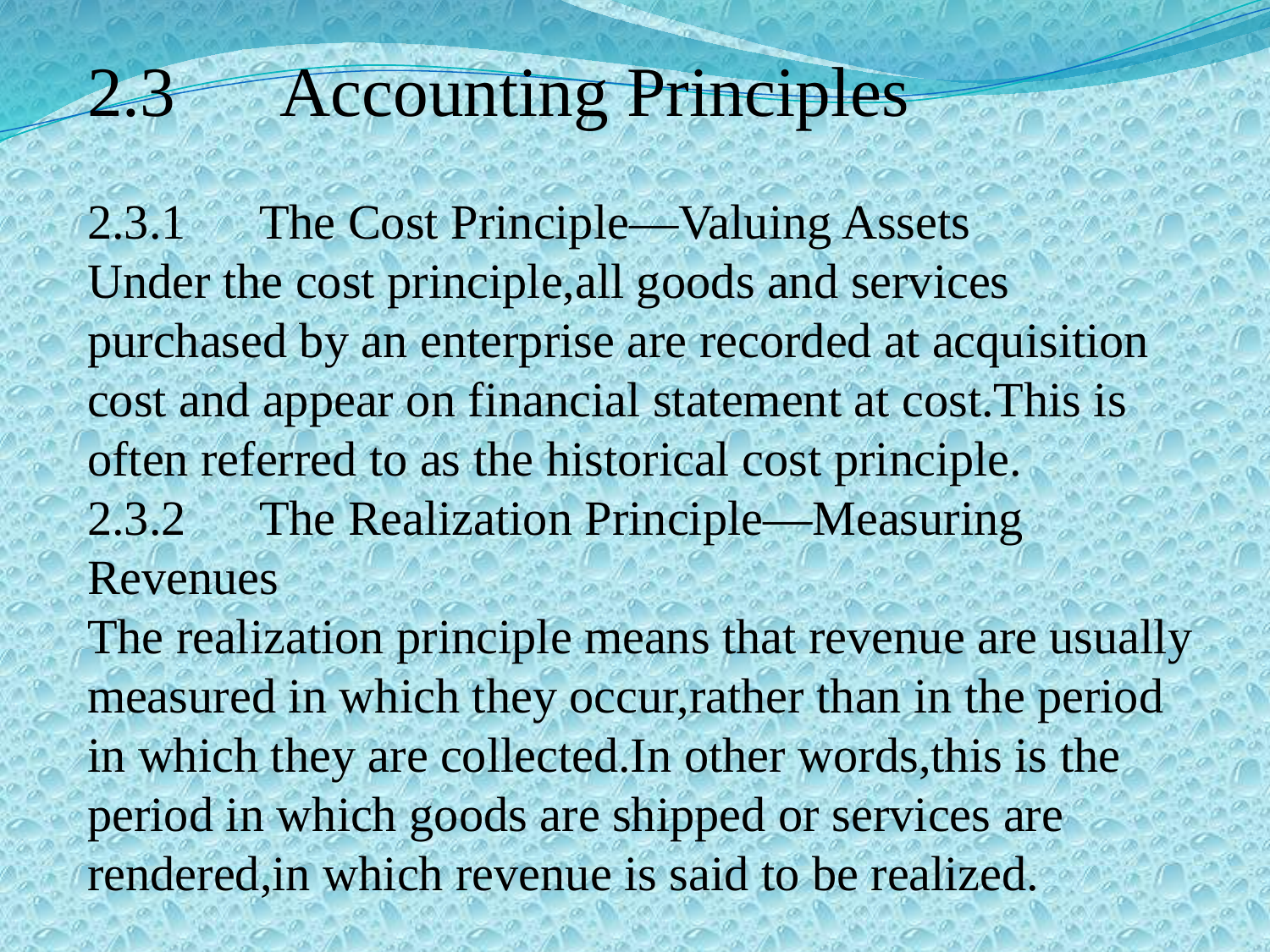

2.3　Accounting Principles

2.3.1　The Cost Principle—Valuing Assets
Under the cost principle,all goods and services purchased by an enterprise are recorded at acquisition cost and appear on financial statement at cost.This is often referred to as the historical cost principle.
2.3.2　The Realization Principle—Measuring Revenues
The realization principle means that revenue are usually measured in which they occur,rather than in the period in which they are collected.In other words,this is the period in which goods are shipped or services are rendered,in which revenue is said to be realized.